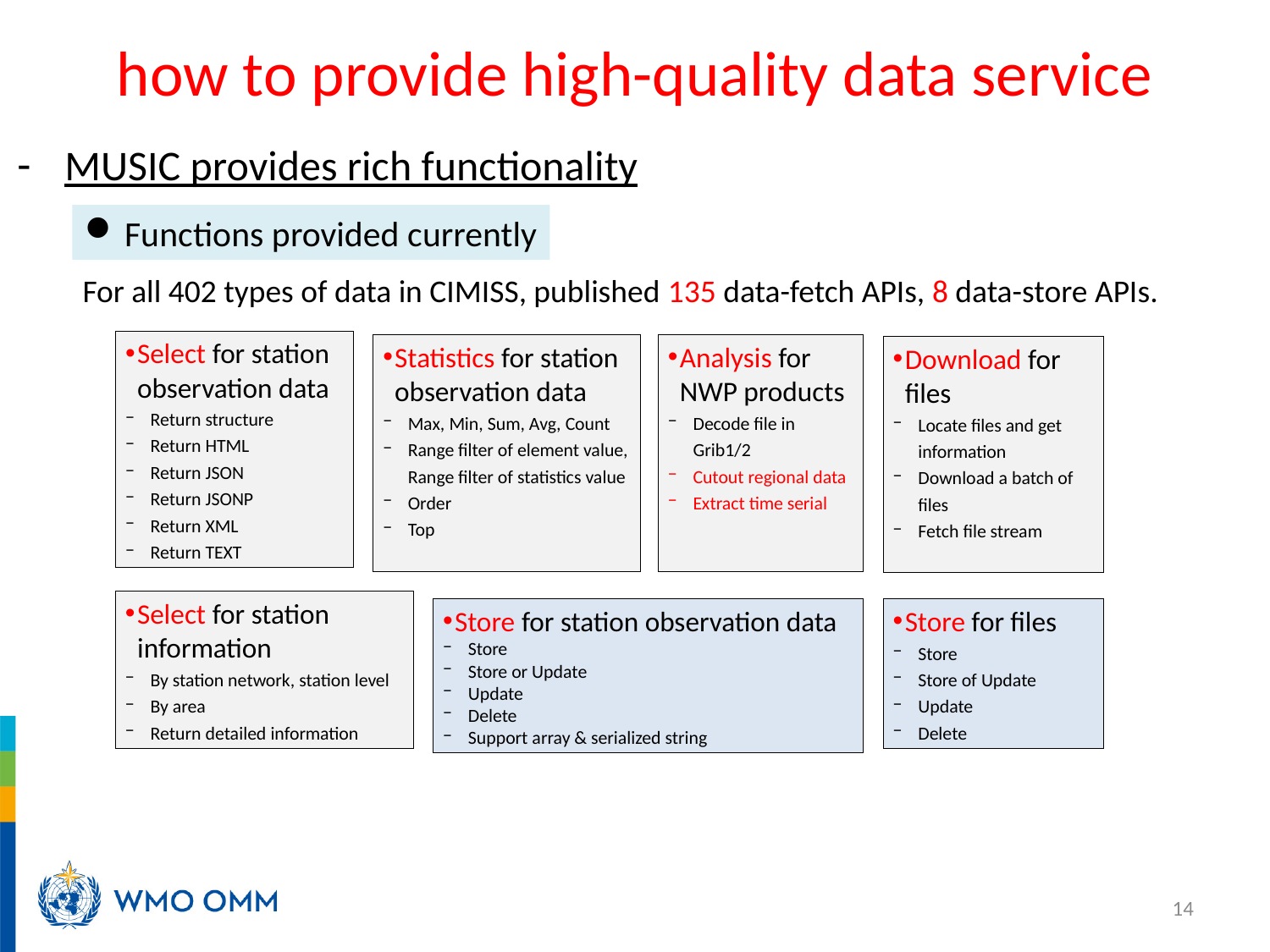

how to provide high-quality data service
MUSIC provides rich functionality
Functions provided currently
For all 402 types of data in CIMISS, published 135 data-fetch APIs, 8 data-store APIs.
Select for station observation data
Return structure
Return HTML
Return JSON
Return JSONP
Return XML
Return TEXT
Statistics for station observation data
Max, Min, Sum, Avg, Count
Range filter of element value, Range filter of statistics value
Order
Top

Analysis for NWP products
Decode file in Grib1/2
Cutout regional data
Extract time serial

Download for files
Locate files and get information
Download a batch of files
Fetch file stream

Select for station information
By station network, station level
By area
Return detailed information
Store for station observation data
Store
Store or Update
Update
Delete
Support array & serialized string
Store for files
Store
Store of Update
Update
Delete
14